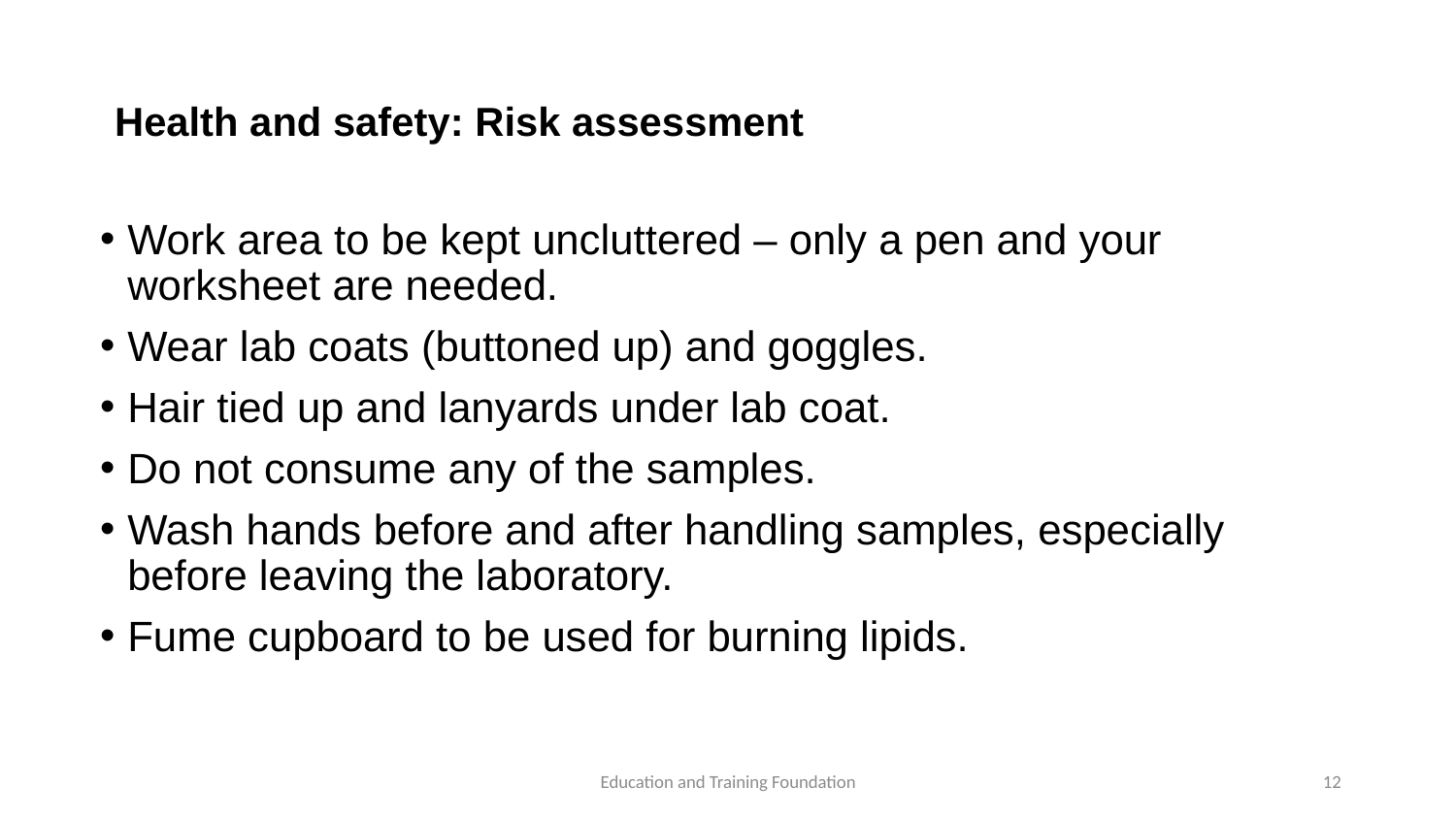

# Health and safety: Risk assessment
Work area to be kept uncluttered – only a pen and your worksheet are needed.
Wear lab coats (buttoned up) and goggles.
Hair tied up and lanyards under lab coat.
Do not consume any of the samples.
Wash hands before and after handling samples, especially before leaving the laboratory.
Fume cupboard to be used for burning lipids.

Education and Training Foundation
12